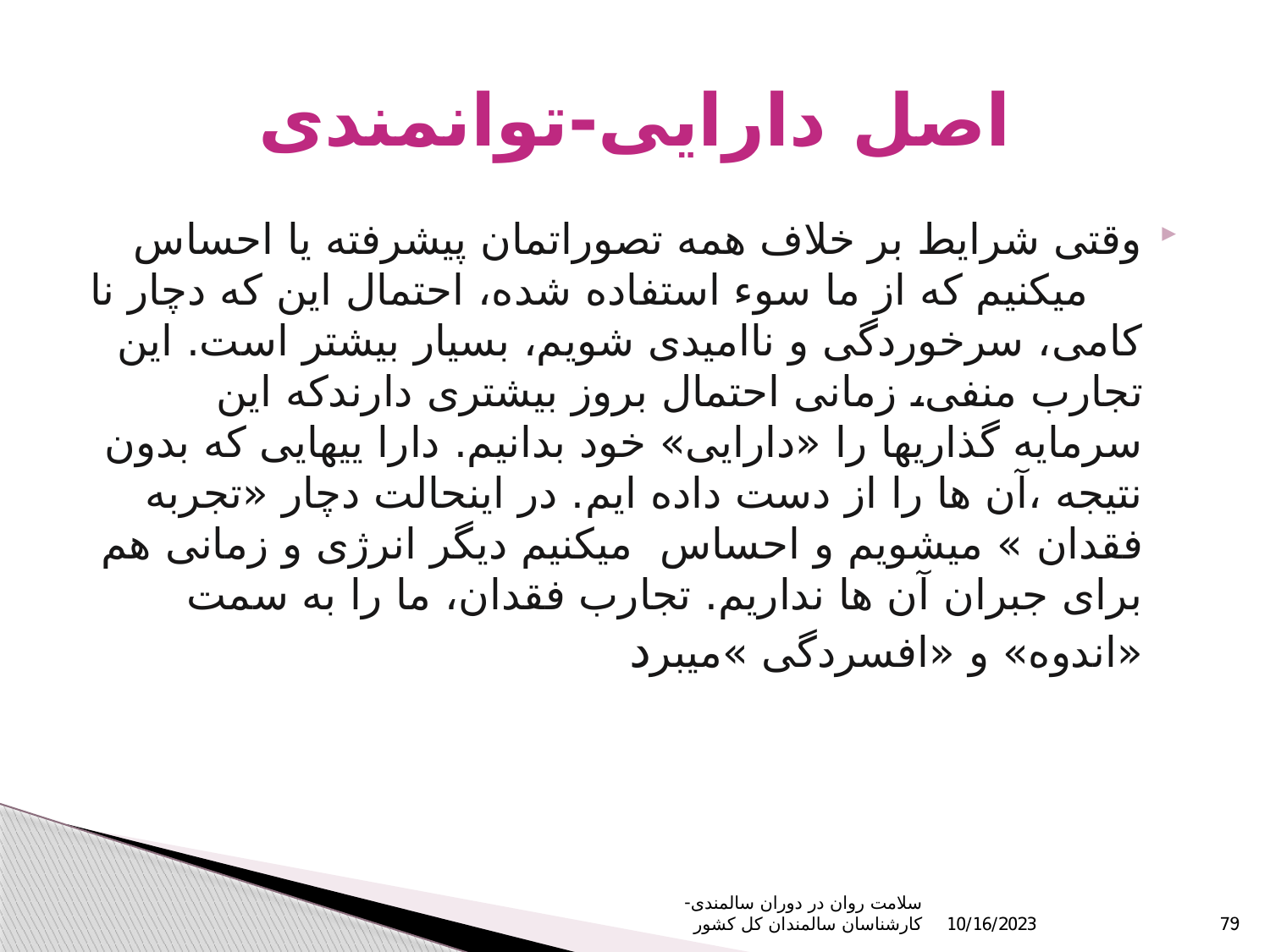

# اصل دارایی-توانمندی
وقتی شرایط بر خلاف همه تصوراتمان پیشرفته یا احساس         میکنیم که از ما سوء استفاده شده، احتمال این که دچار نا کامی، سرخوردگی و ناامیدی شویم، بسیار بیشتر است. این تجارب منفی، زمانی احتمال بروز بیشتری دارندکه این سرمایه گذاریها را «دارایی» خود بدانیم. دارا ییهایی که بدون نتیجه ،آن ها را از دست داده ایم	. در اینحالت دچار «تجربه فقدان »	 میشویم و احساس  میکنیم دیگر انرژی و زمانی هم برای جبران آن ها نداریم. تجارب فقدان، ما را به سمت «اندوه» و «افسردگی »میبرد
سلامت روان در دوران سالمندی- کارشناسان سالمندان کل کشور
10/16/2023
79